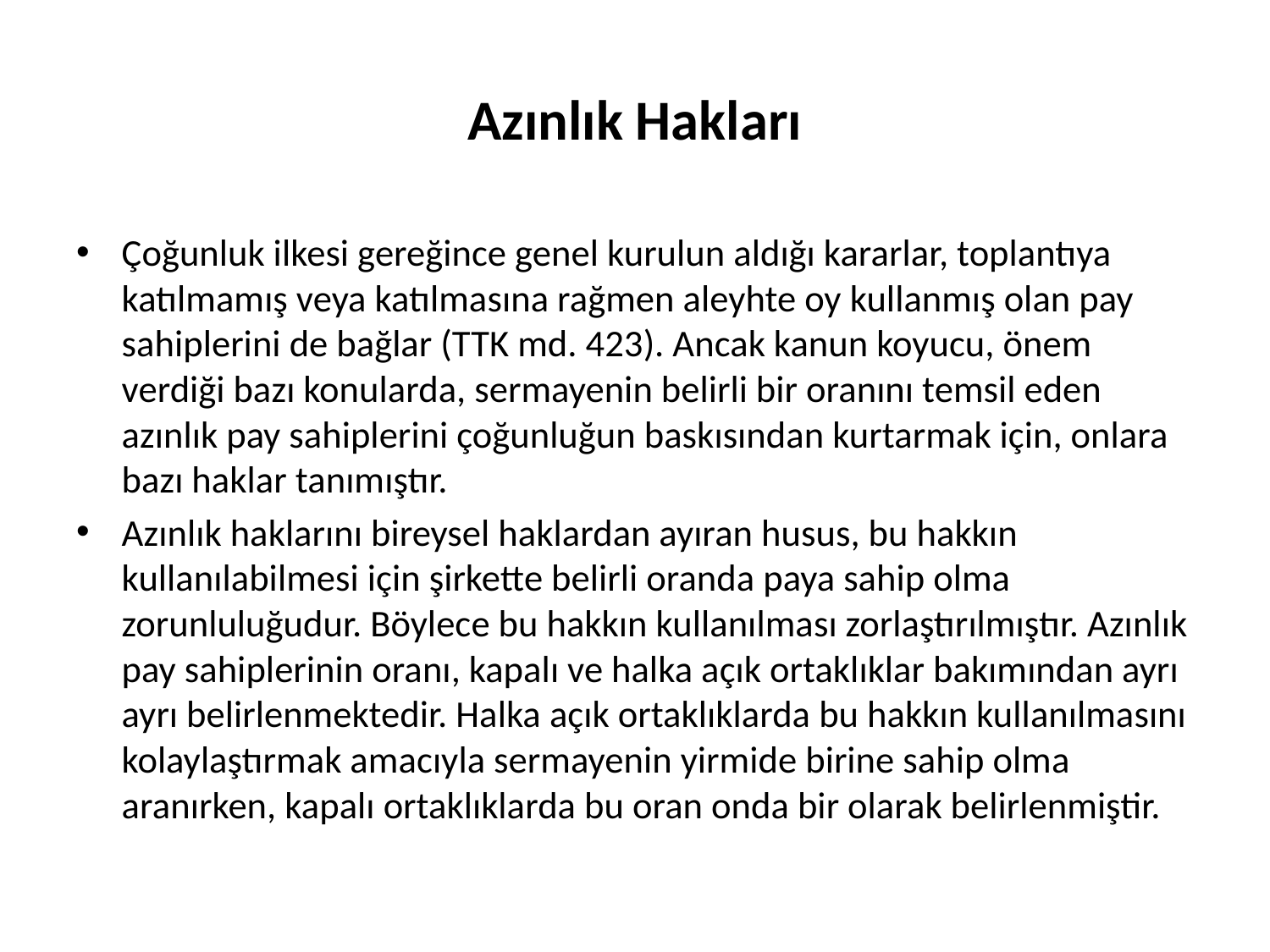

# Azınlık Hakları
Çoğunluk ilkesi gereğince genel kurulun aldığı kararlar, toplantıya katılmamış veya katılmasına rağmen aleyhte oy kullanmış olan pay sahiplerini de bağlar (TTK md. 423). Ancak kanun koyucu, önem verdiği bazı konularda, sermayenin belirli bir oranını temsil eden azınlık pay sahiplerini çoğunluğun baskısından kurtarmak için, onlara bazı haklar tanımıştır.
Azınlık haklarını bireysel haklardan ayıran husus, bu hakkın kullanılabilmesi için şirkette belirli oranda paya sahip olma zorunluluğudur. Böylece bu hakkın kullanılması zorlaştırılmıştır. Azınlık pay sahiplerinin oranı, kapalı ve halka açık ortaklıklar bakımından ayrı ayrı belirlenmektedir. Halka açık ortaklıklarda bu hakkın kullanılmasını kolaylaştırmak amacıyla sermayenin yirmide birine sahip olma aranırken, kapalı ortaklıklarda bu oran onda bir olarak belirlenmiştir.